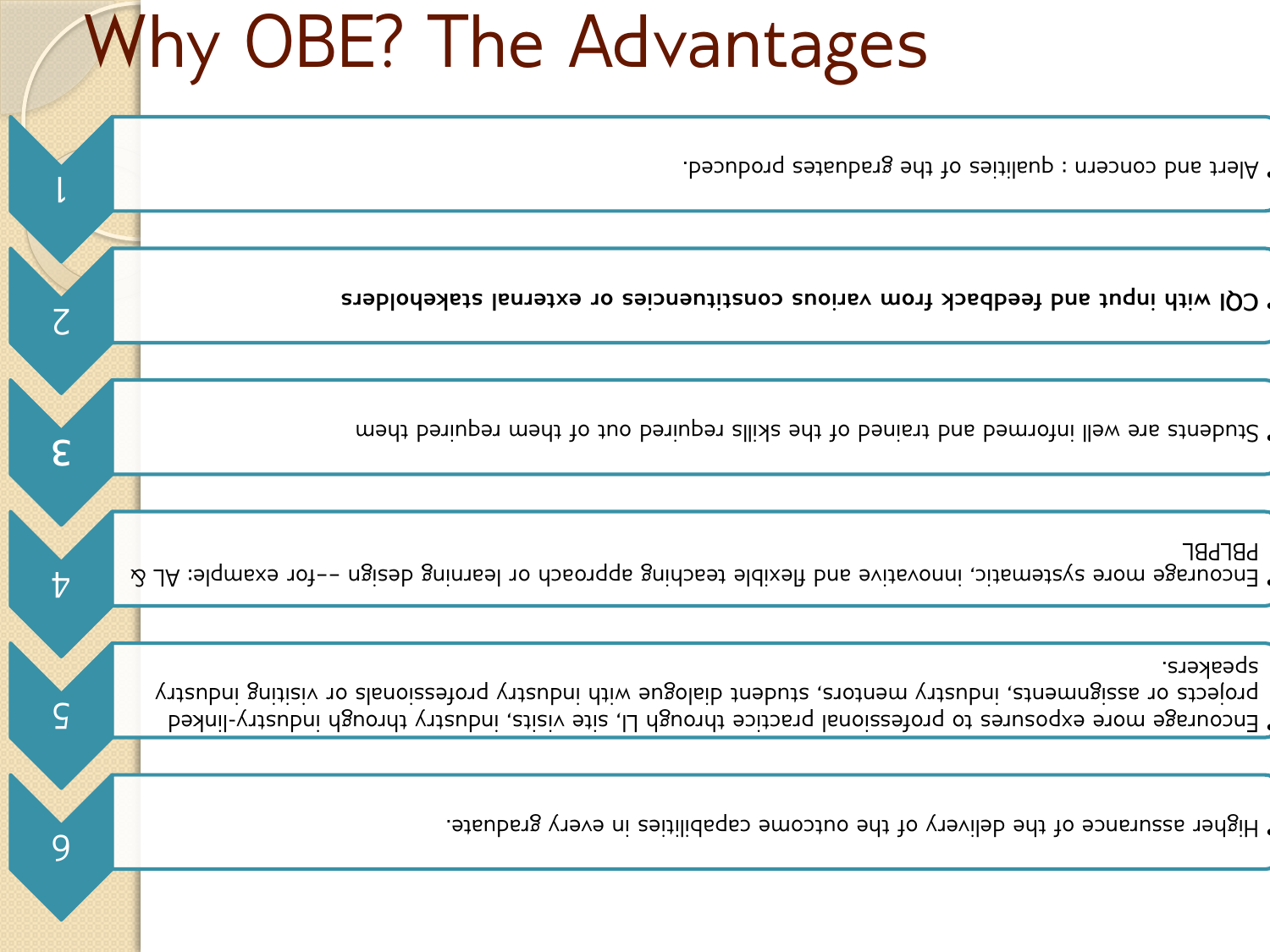

# Why OBE? The Advantages
1
Alert and concern : qualities of the graduates produced.
2
CQI with input and feedback from various constituencies or external stakeholders
3
Students are well informed and trained of the skills required out of them required them
4
Encourage more systematic, innovative and flexible teaching approach or learning design ––for example: AL & PBLPBL
5
Encourage more exposures to professional practice through LI, site visits, industry through industry-linked projects or assignments, industry mentors, student dialogue with industry professionals or visiting industry speakers.
6
Higher assurance of the delivery of the outcome capabilities in every graduate.